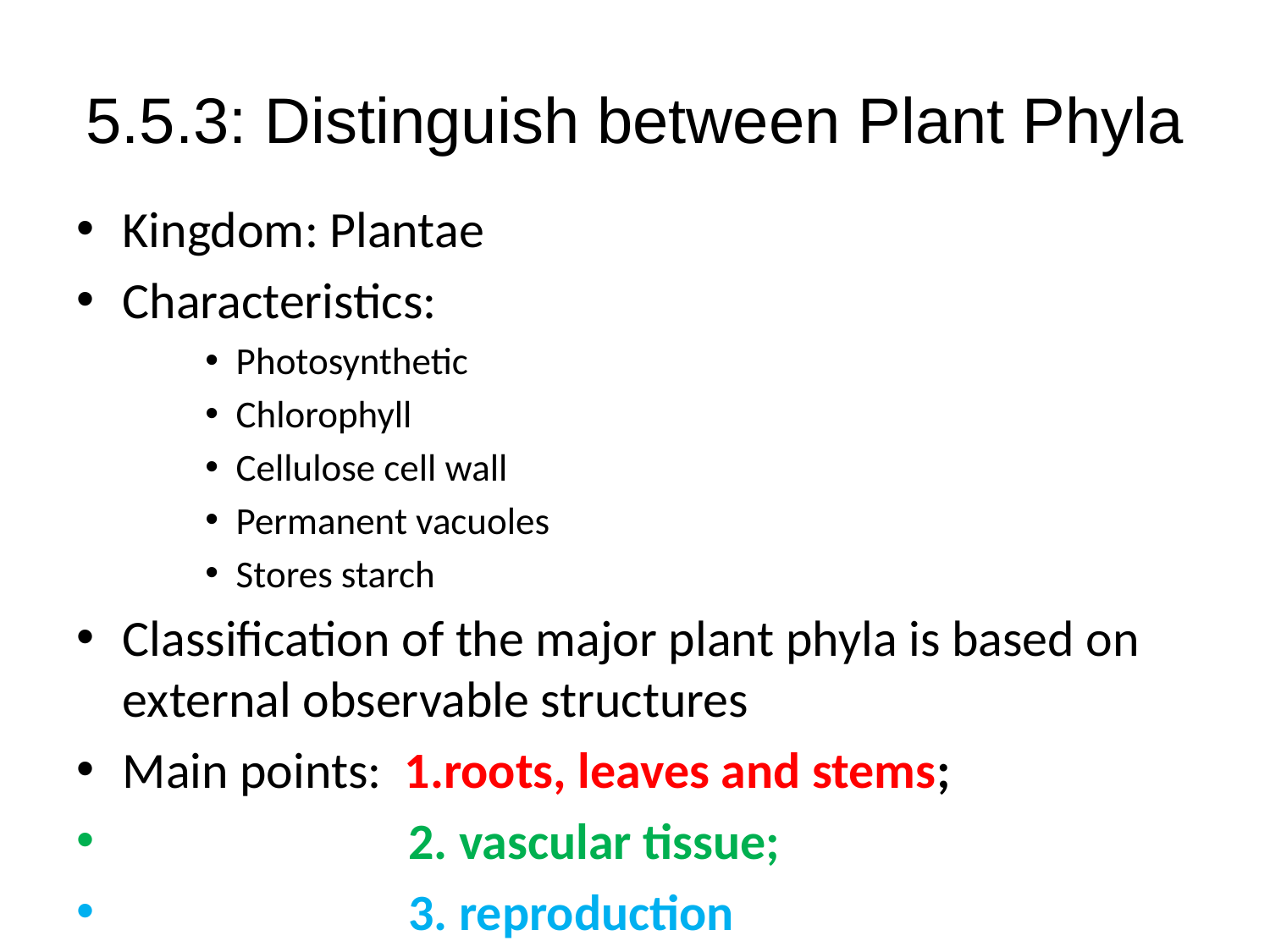

# 5.5.3: Distinguish between Plant Phyla
Kingdom: Plantae
Characteristics:
Photosynthetic
Chlorophyll
Cellulose cell wall
Permanent vacuoles
Stores starch
Classification of the major plant phyla is based on external observable structures
Main points:  1.roots, leaves and stems;
                         2. vascular tissue;
                         3. reproduction